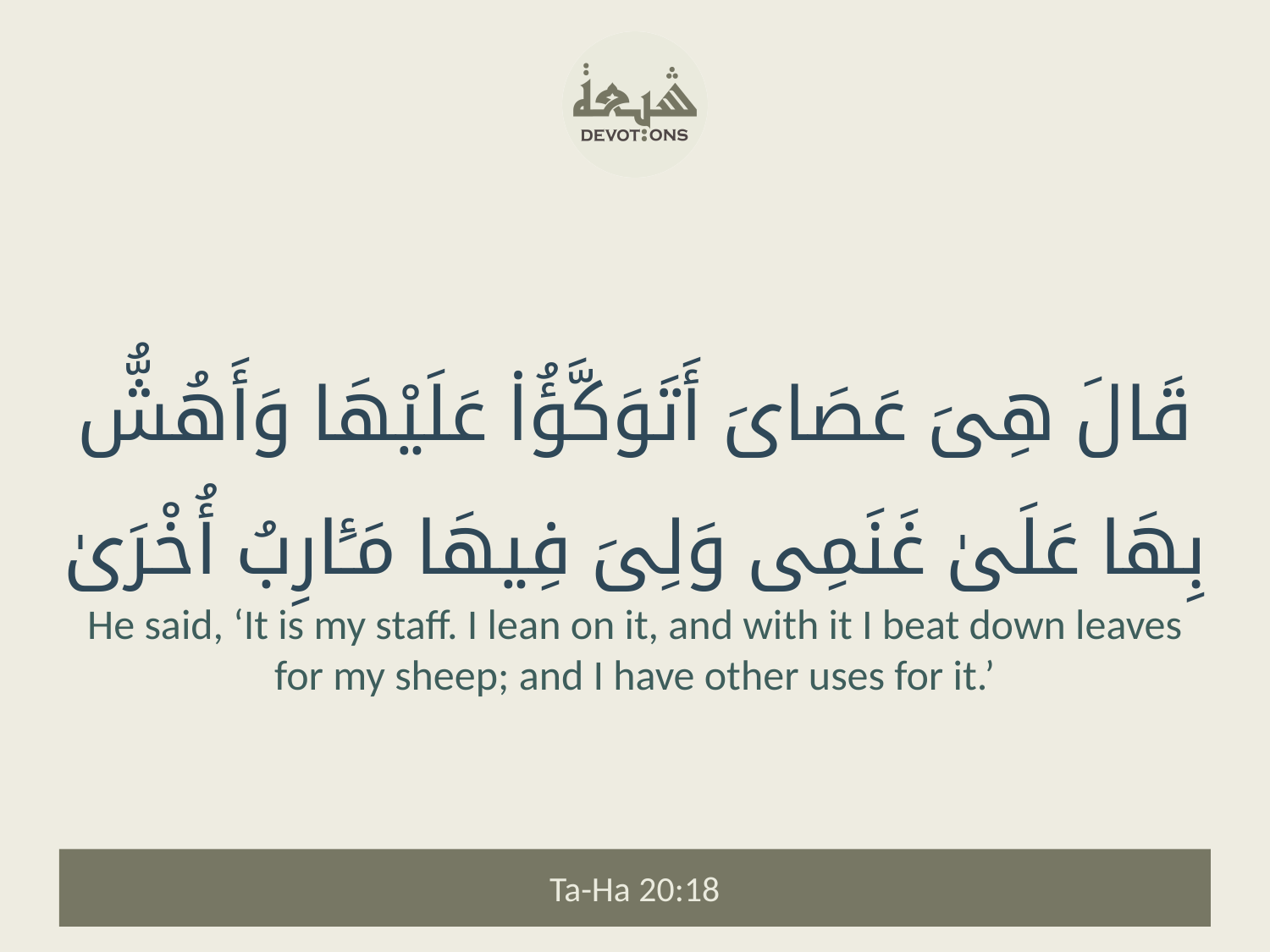

قَالَ هِىَ عَصَاىَ أَتَوَكَّؤُا۟ عَلَيْهَا وَأَهُشُّ بِهَا عَلَىٰ غَنَمِى وَلِىَ فِيهَا مَـَٔارِبُ أُخْرَىٰ
He said, ‘It is my staff. I lean on it, and with it I beat down leaves for my sheep; and I have other uses for it.’
Ta-Ha 20:18